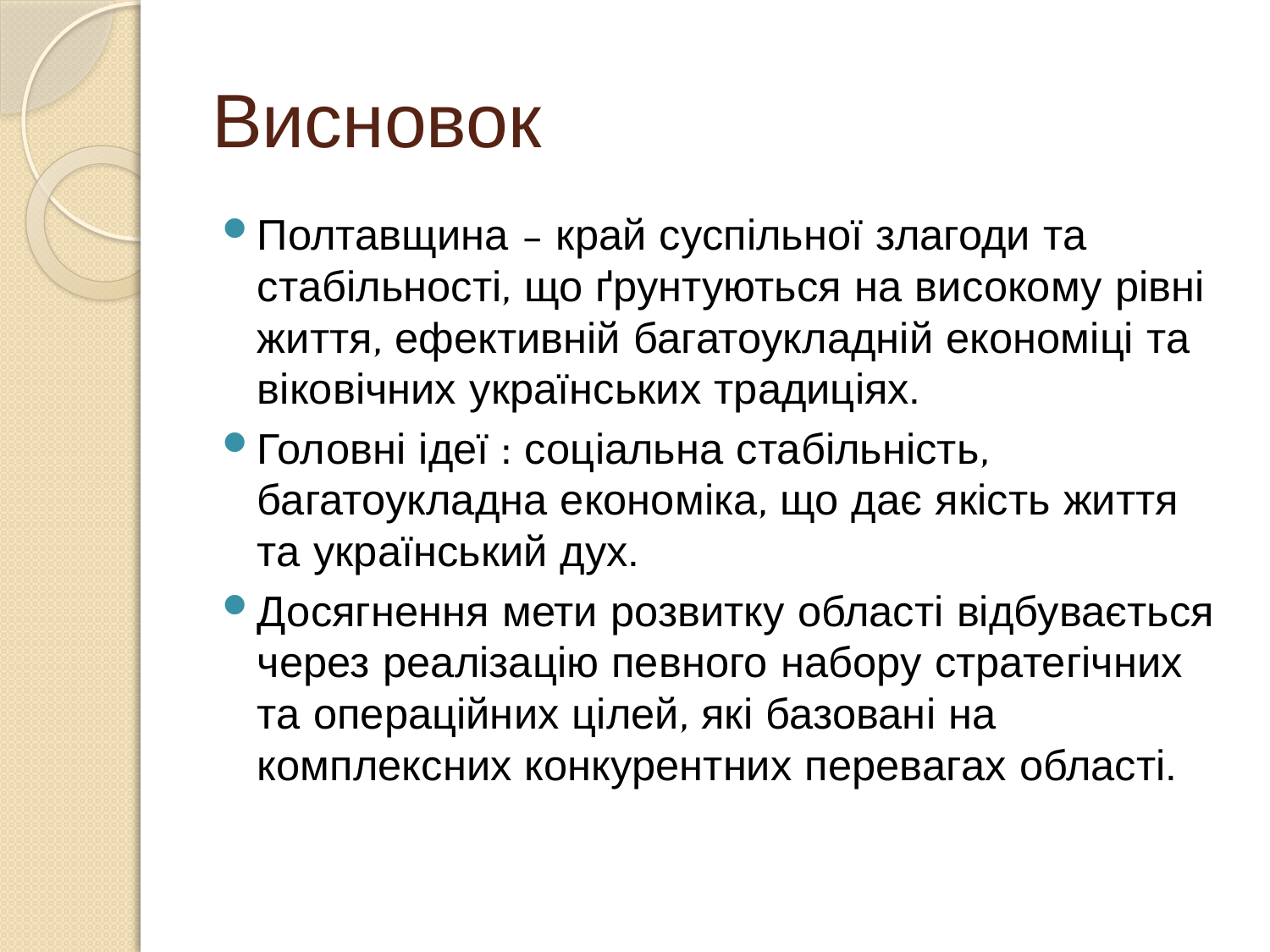

# Висновок
Полтавщина – край суспільної злагоди та стабільності, що ґрунтуються на високому рівні життя, ефективній багатоукладній економіці та віковічних українських традиціях.
Головні ідеї : соціальна стабільність, багатоукладна економіка, що дає якість життя та український дух.
Досягнення мети розвитку області відбувається через реалізацію певного набору стратегічних та операційних цілей, які базовані на комплексних конкурентних перевагах області.